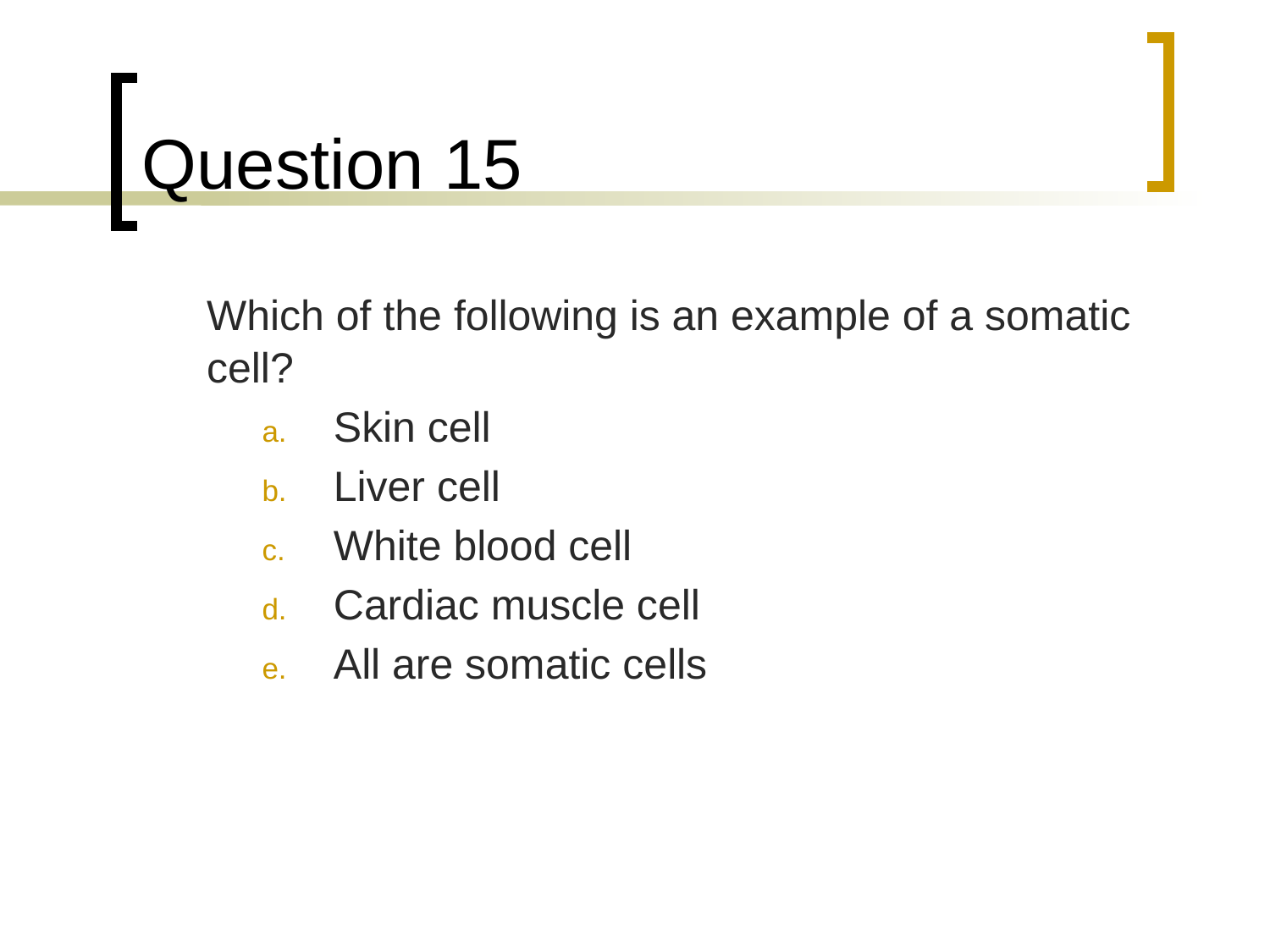

# Question 15
	Which of the following is an example of a somatic cell?
Skin cell
Liver cell
White blood cell
Cardiac muscle cell
All are somatic cells